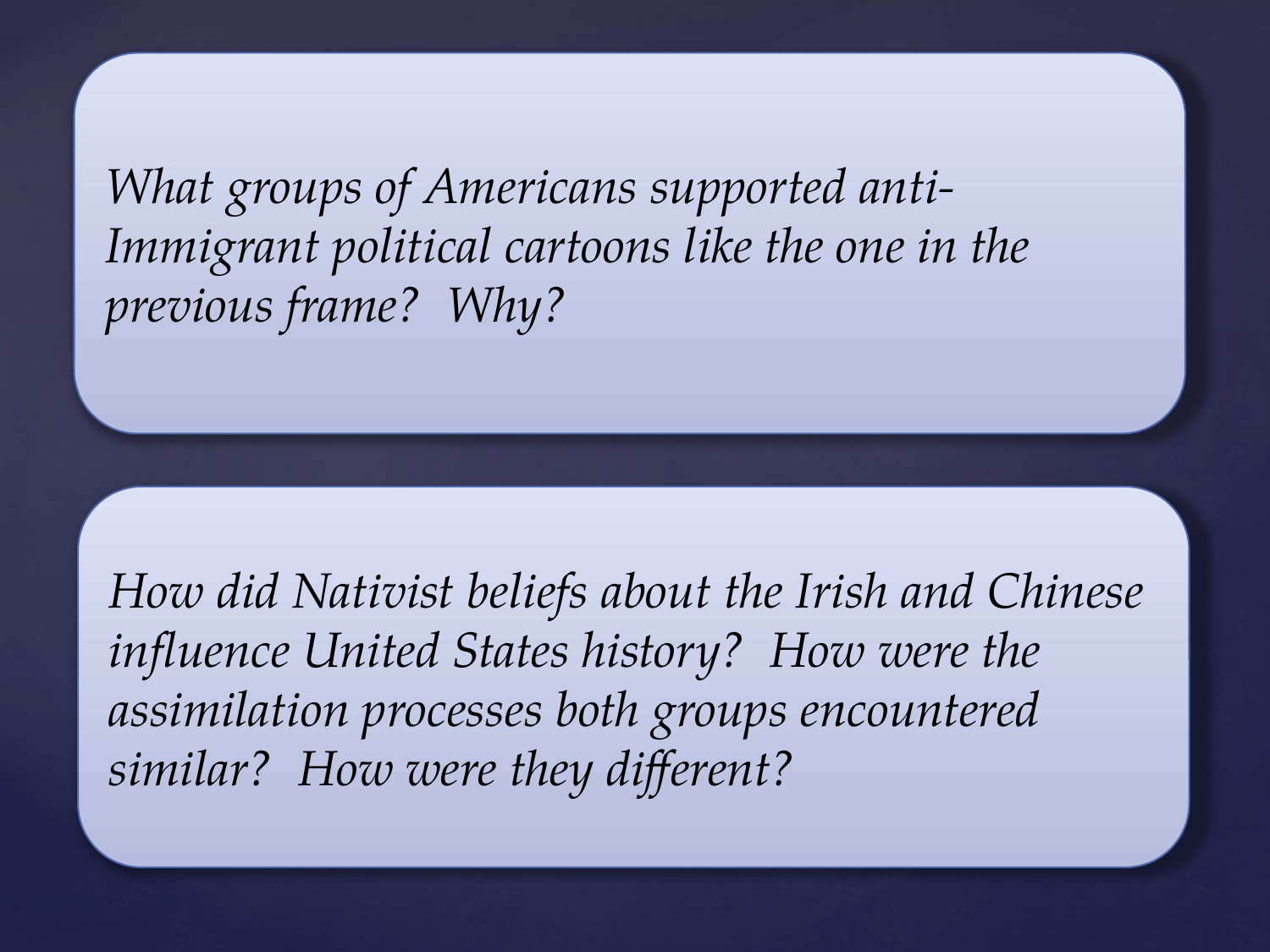

What groups of Americans supported anti-Immigrant political cartoons like the one in the previous frame?  Why?
How did Nativist beliefs about the Irish and Chinese influence United States history?  How were the assimilation processes both groups encountered similar?  How were they different?